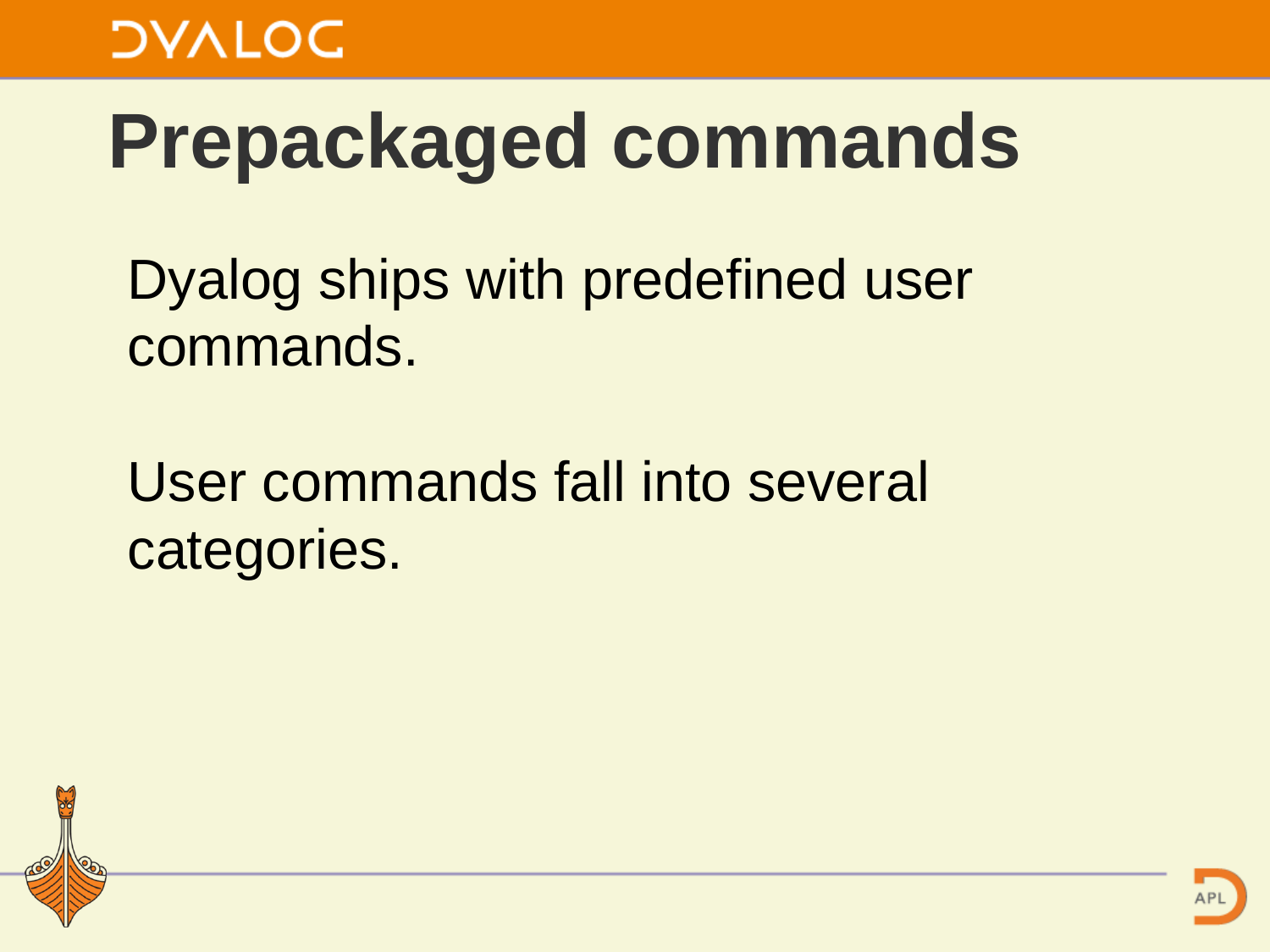

# Prepackaged commands
Dyalog ships with predefined user commands.

User commands fall into several categories.